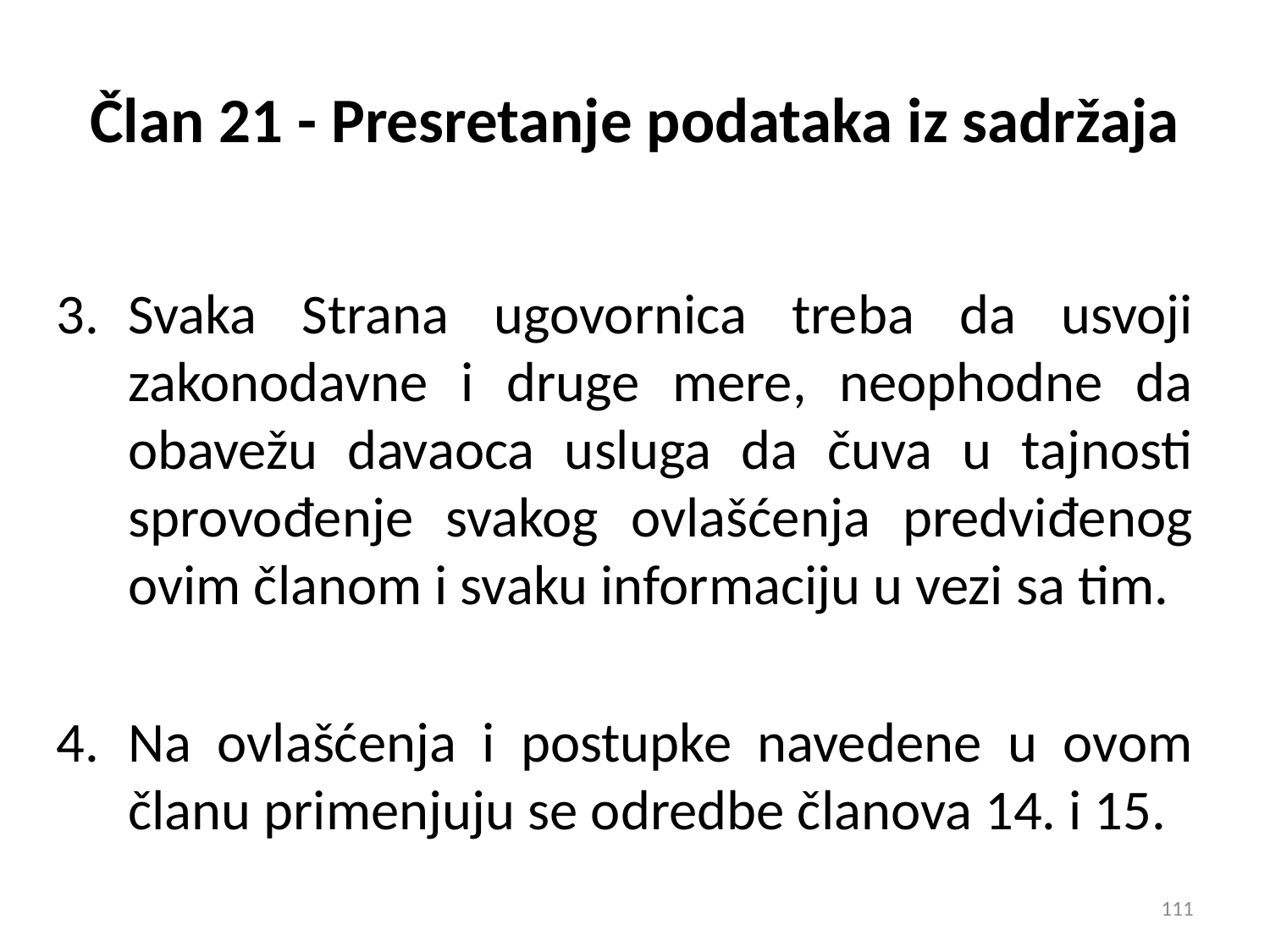

# Član 21 - Presretanje podataka iz sadržaja
Svaka Strana ugovornica treba da usvoji zakonodavne i druge mere, neophodne da obavežu davaoca usluga da čuva u tajnosti sprovođenje svakog ovlašćenja predviđenog ovim članom i svaku informaciju u vezi sa tim.

Na ovlašćenja i postupke navedene u ovom članu primenjuju se odredbe članova 14. i 15.
111